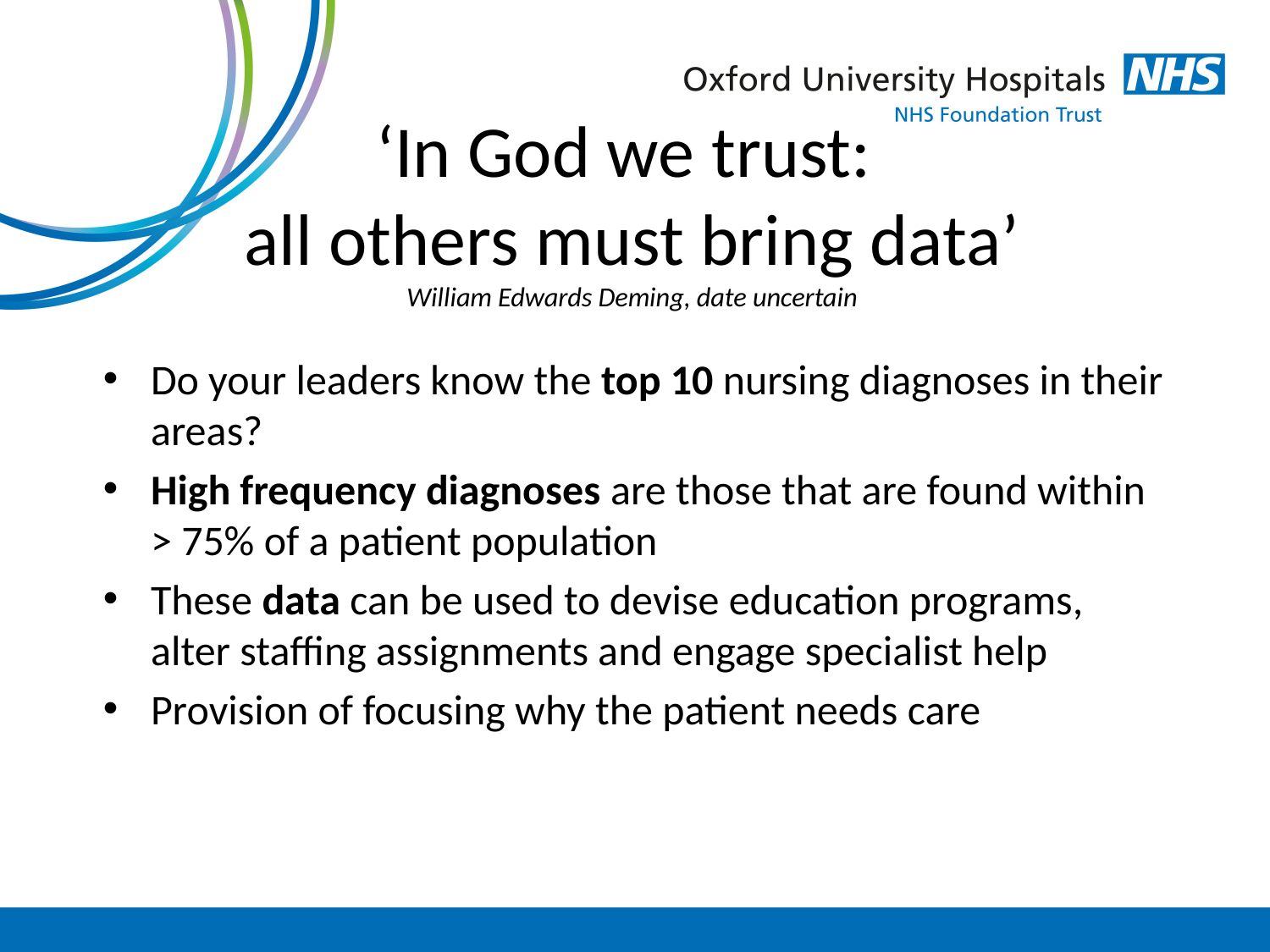

# ‘In God we trust: all others must bring data’ William Edwards Deming, date uncertain
Do your leaders know the top 10 nursing diagnoses in their areas?
High frequency diagnoses are those that are found within > 75% of a patient population
These data can be used to devise education programs, alter staffing assignments and engage specialist help
Provision of focusing why the patient needs care